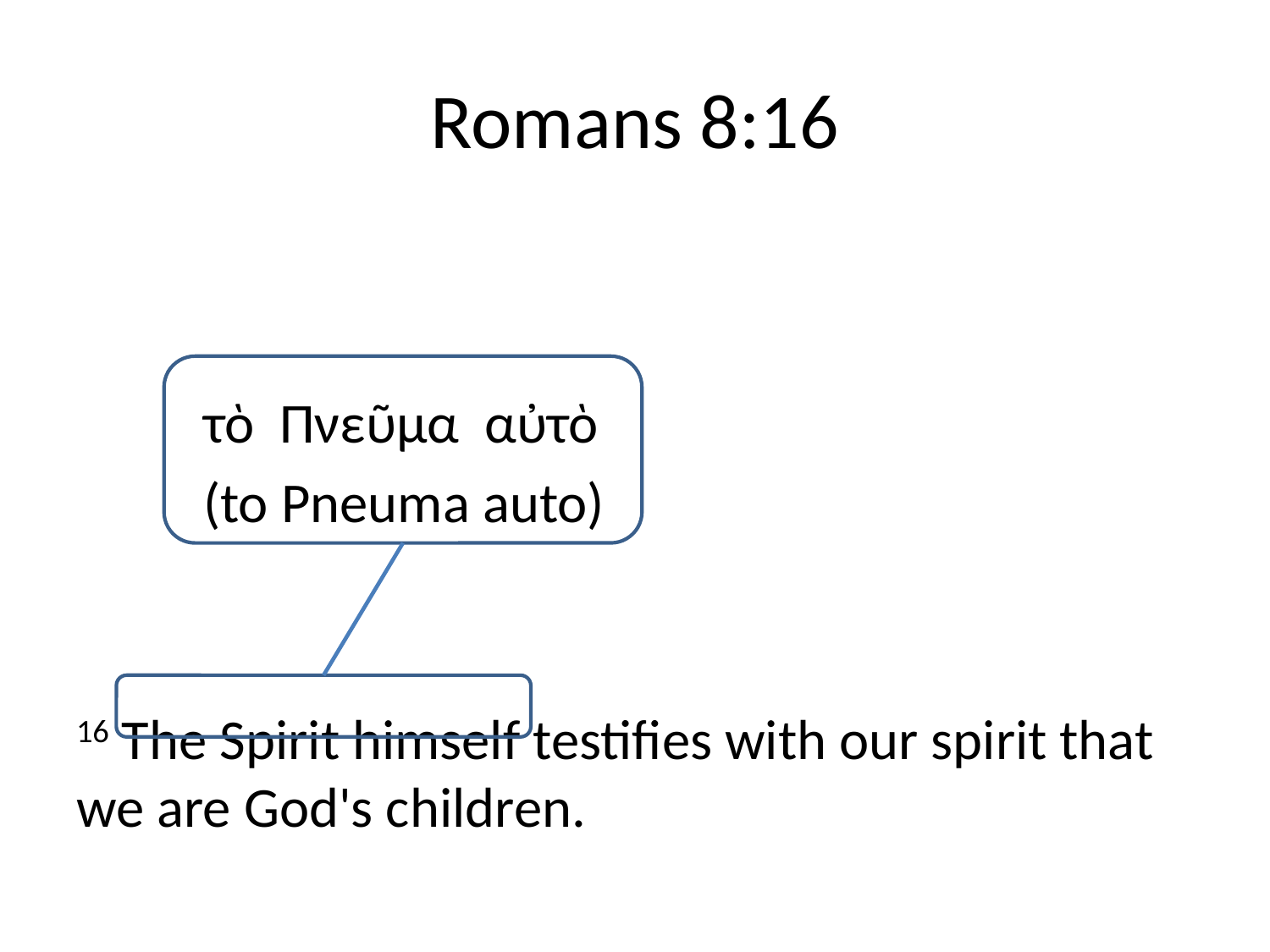

# Romans 8:16

	τὸ  Πνεῦμα  αὐτὸ
	(to Pneuma auto)

16 The Spirit himself testifies with our spirit that we are God's children.